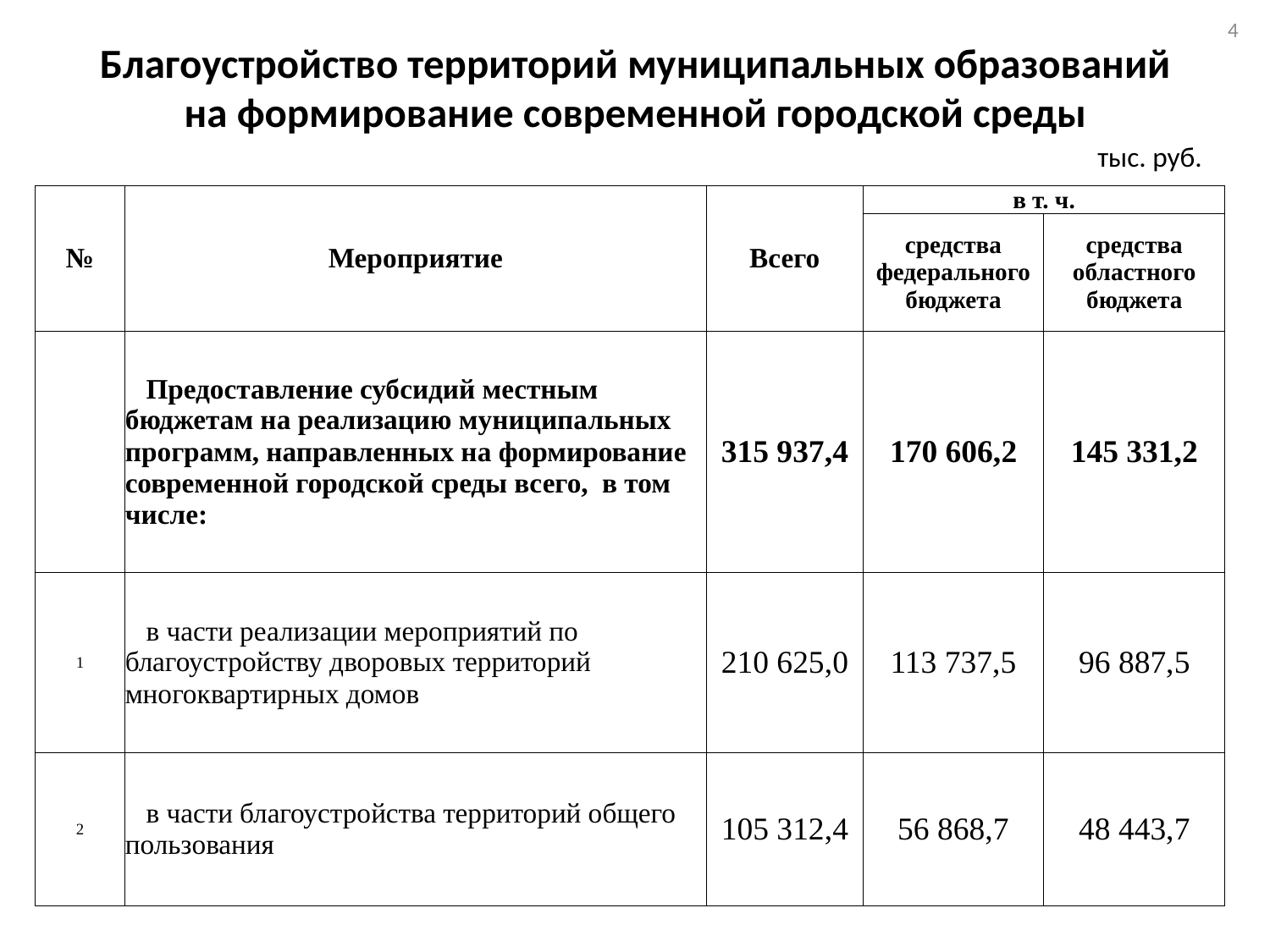

# Благоустройство территорий муниципальных образований на формирование современной городской среды
4

тыс. руб.
| № | Мероприятие | Всего | в т. ч. |  |
| --- | --- | --- | --- | --- |
|  |  |  | средства федерального бюджета | средства областного бюджета |
|  | Предоставление субсидий местным бюджетам на реализацию муниципальных программ, направленных на формирование современной городской среды всего, в том числе: | 315 937,4 | 170 606,2 | 145 331,2 |
| 1 | в части реализации мероприятий по благоустройству дворовых территорий многоквартирных домов | 210 625,0 | 113 737,5 | 96 887,5 |
| 2 | в части благоустройства территорий общего пользования | 105 312,4 | 56 868,7 | 48 443,7 |